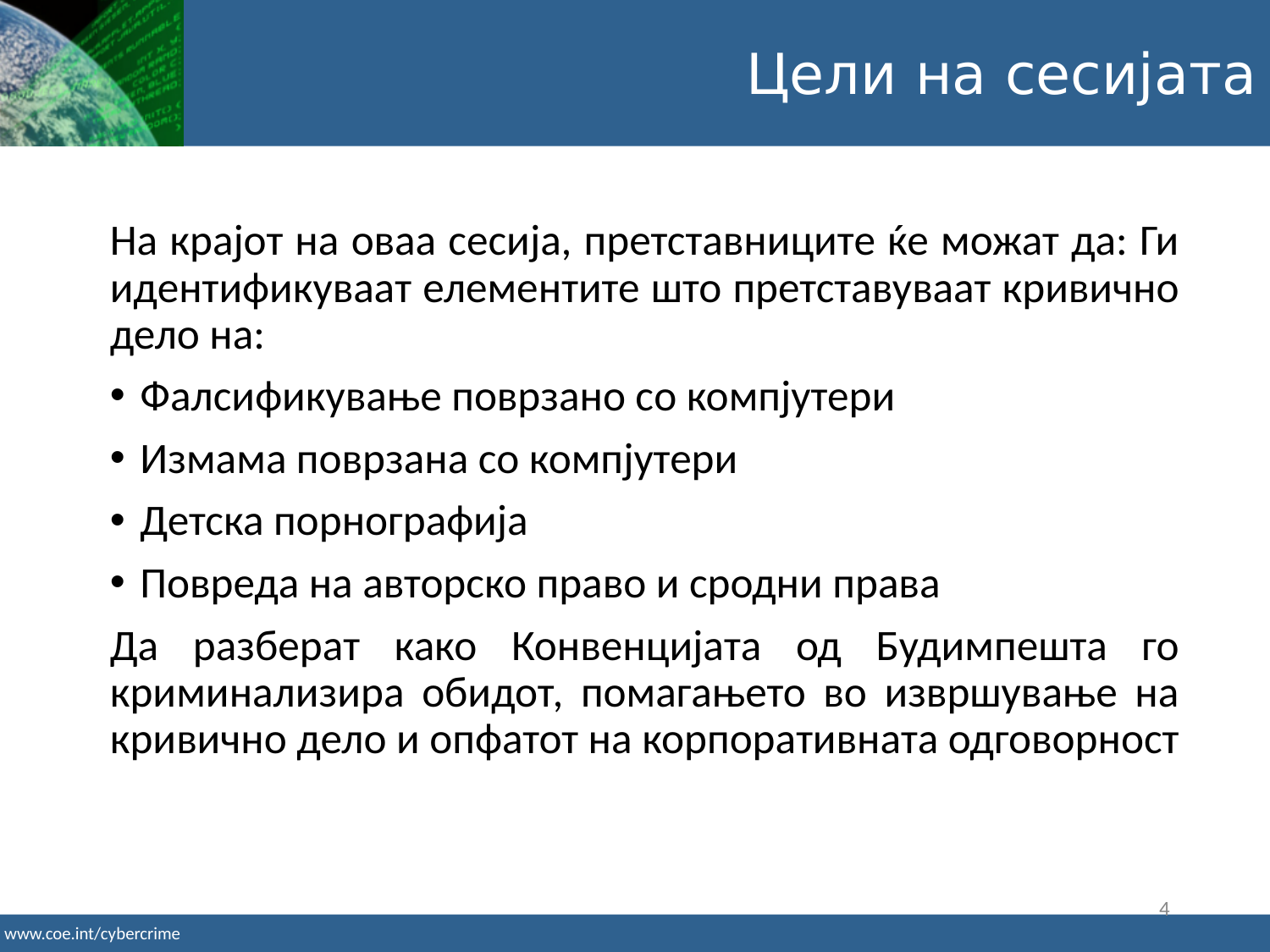

Цели на сесијата

На крајот на оваа сесија, претставниците ќе можат да: Ги идентификуваат елементите што претставуваат кривично дело на:
Фалсификување поврзано со компјутери
Измама поврзана со компјутери
Детска порнографија
Повреда на авторско право и сродни права
Да разберат како Конвенцијата од Будимпешта го криминализира обидот, помагањето во извршување на кривично дело и опфатот на корпоративната одговорност

4